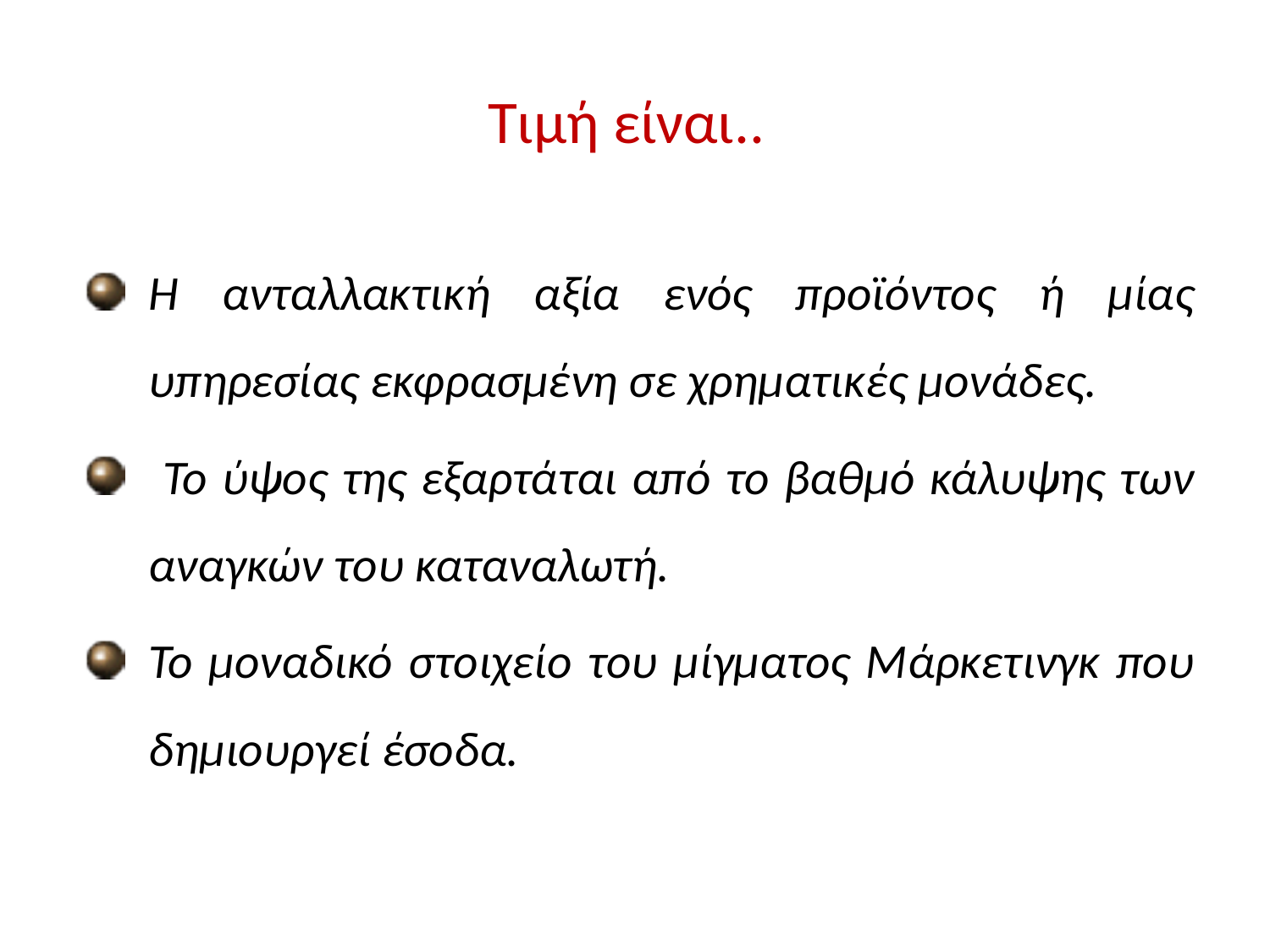

# Τιμή είναι..
Η ανταλλακτική αξία ενός προϊόντος ή μίας υπηρεσίας εκφρασμένη σε χρηματικές μονάδες.
 Το ύψος της εξαρτάται από το βαθμό κάλυψης των αναγκών του καταναλωτή.
Το μοναδικό στοιχείο του μίγματος Μάρκετινγκ που δημιουργεί έσοδα.